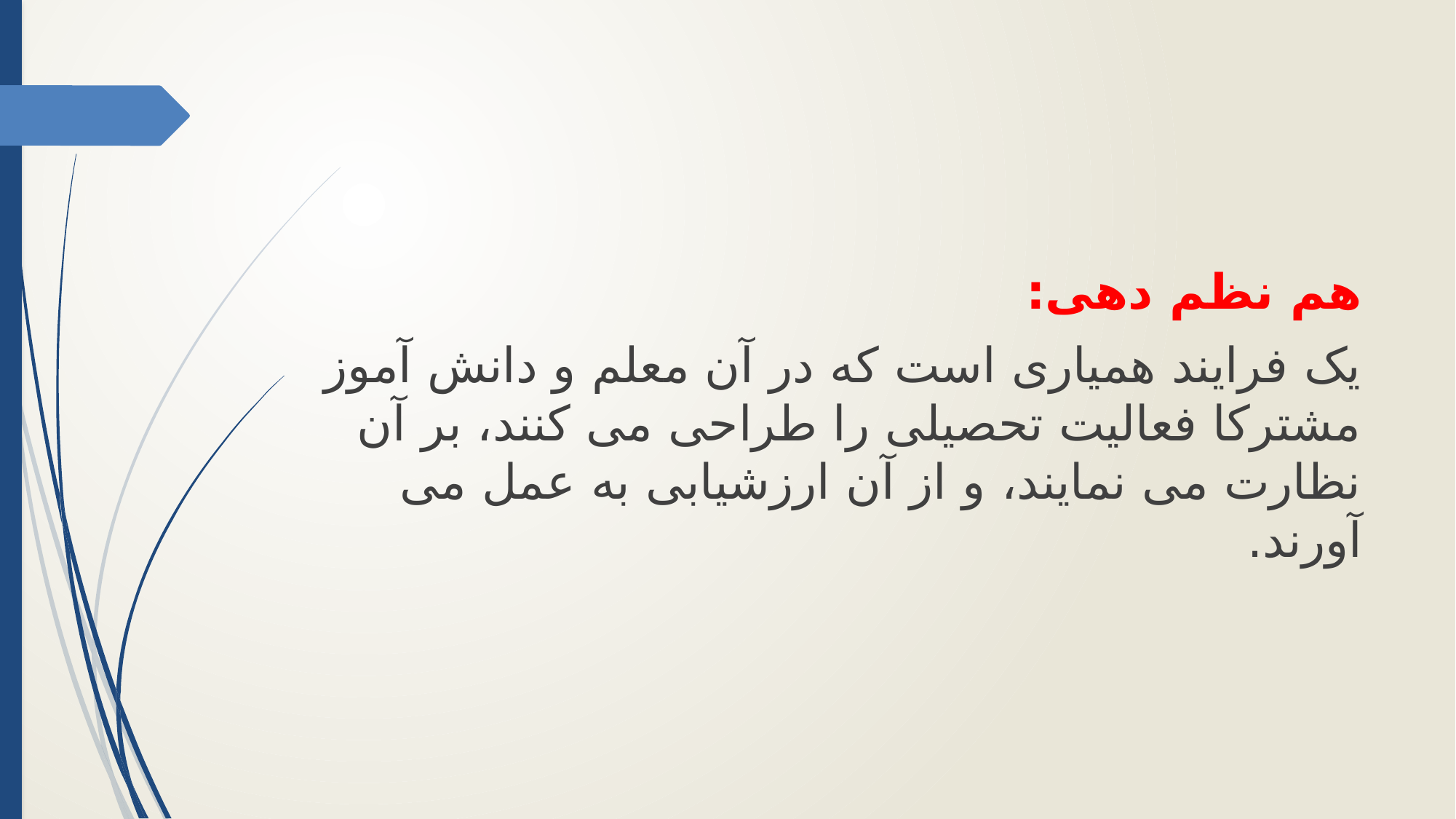

هم نظم دهی:
یک فرایند همیاری است که در آن معلم و دانش آموز مشترکا فعالیت تحصیلی را طراحی می کنند، بر آن نظارت می نمایند، و از آن ارزشیابی به عمل می آورند.